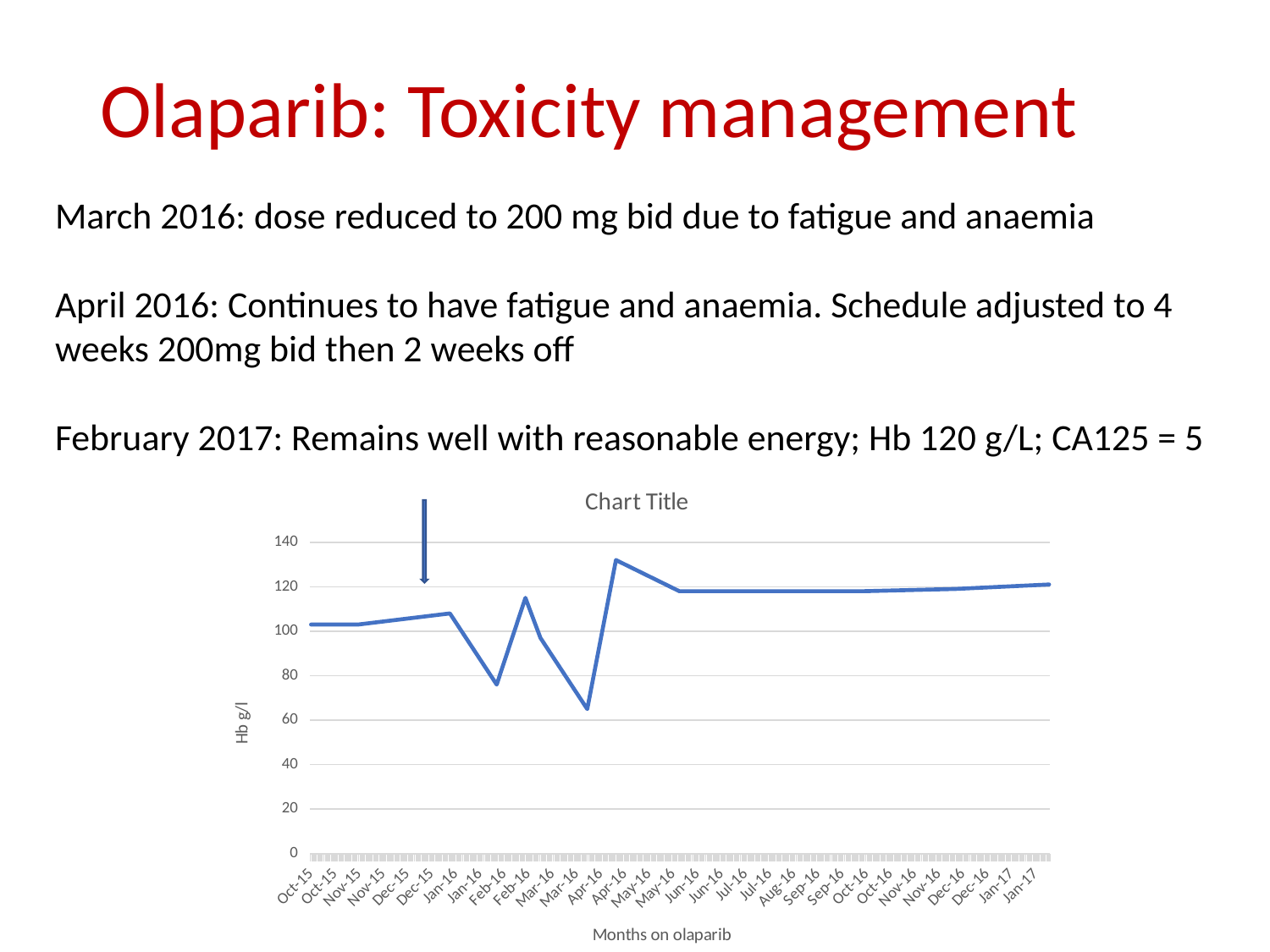

# Olaparib: Toxicity management
March 2016: dose reduced to 200 mg bid due to fatigue and anaemia

April 2016: Continues to have fatigue and anaemia. Schedule adjusted to 4 weeks 200mg bid then 2 weeks off

February 2017: Remains well with reasonable energy; Hb 120 g/L; CA125 = 5

### Chart:

| Category |  |
|---|---|
| 42278.0 | 103.0 |
| 42309.0 | 103.0 |
| 42370.0 | 108.0 |
| 42401.0 | 76.0 |
| 42420.0 | 115.0 |
| 42430.0 | 97.0 |
| 42461.0 | 65.0 |
| 42480.0 | 132.0 |
| 42522.0 | 118.0 |
| 42644.0 | 118.0 |
| 42705.0 | 119.0 |
| 42767.0 | 121.0 |